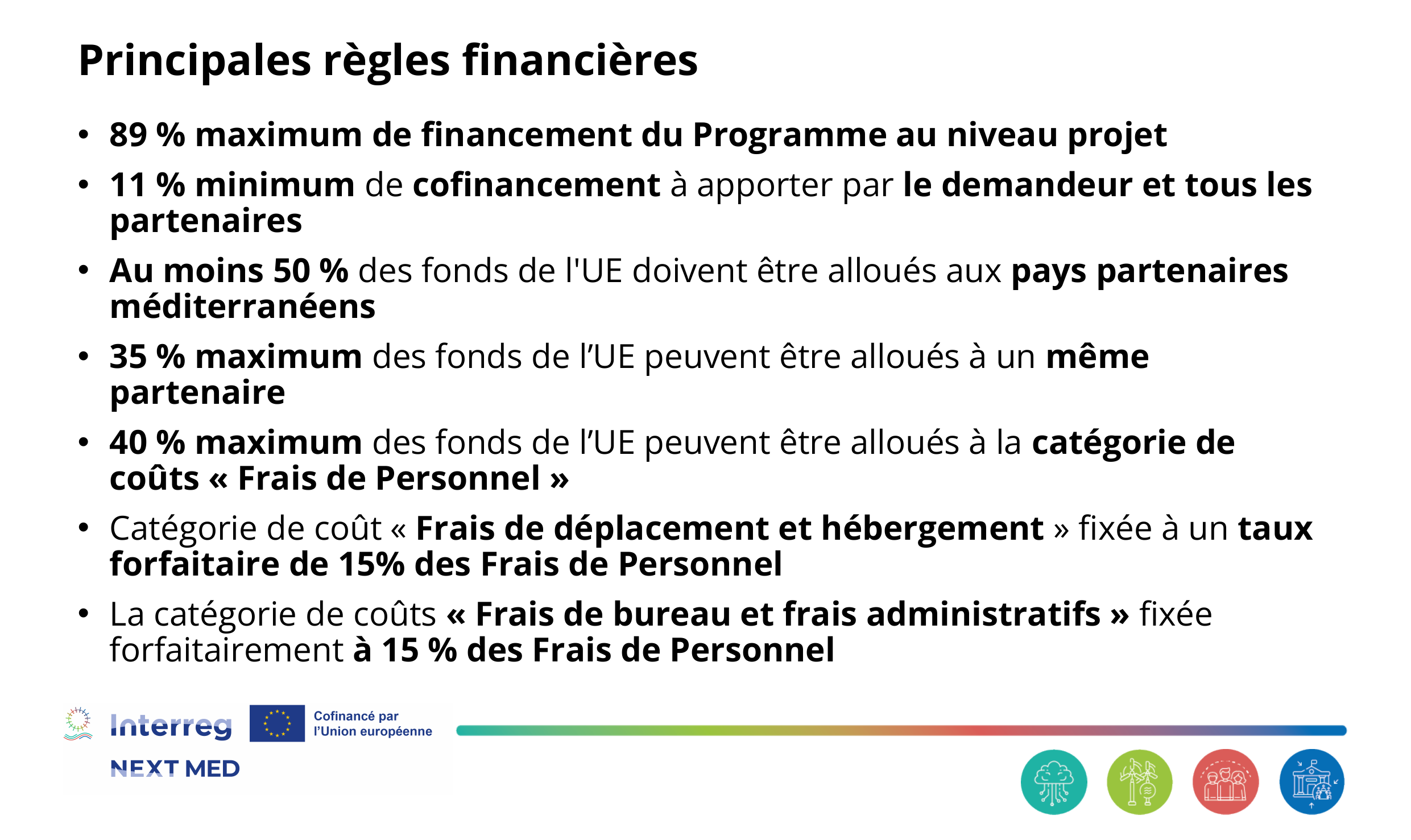

# Principales règles financières
89 % maximum de financement du Programme au niveau projet
11 % minimum de cofinancement à apporter par le demandeur et tous les partenaires
Au moins 50 % des fonds de l'UE doivent être alloués aux pays partenaires méditerranéens
35 % maximum des fonds de l’UE peuvent être alloués à un même partenaire
40 % maximum des fonds de l’UE peuvent être alloués à la catégorie de coûts « Frais de Personnel »
Catégorie de coût « Frais de déplacement et hébergement » fixée à un taux forfaitaire de 15% des Frais de Personnel
La catégorie de coûts « Frais de bureau et frais administratifs » fixée forfaitairement à 15 % des Frais de Personnel